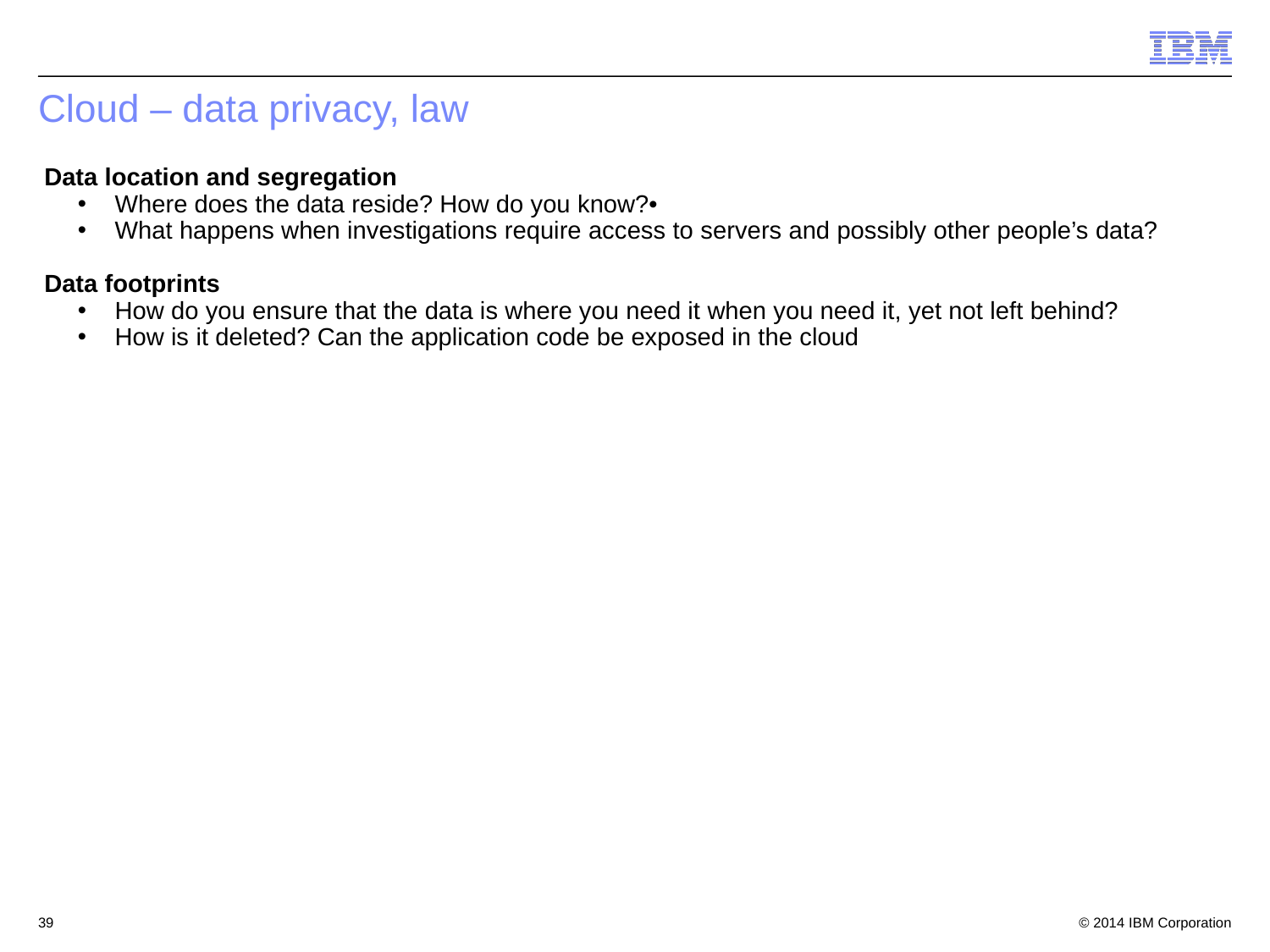

# Cloud – data privacy, law
Data location and segregation
 Where does the data reside? How do you know?•
 What happens when investigations require access to servers and possibly other people’s data?

Data footprints
 How do you ensure that the data is where you need it when you need it, yet not left behind?
 How is it deleted? Can the application code be exposed in the cloud
39